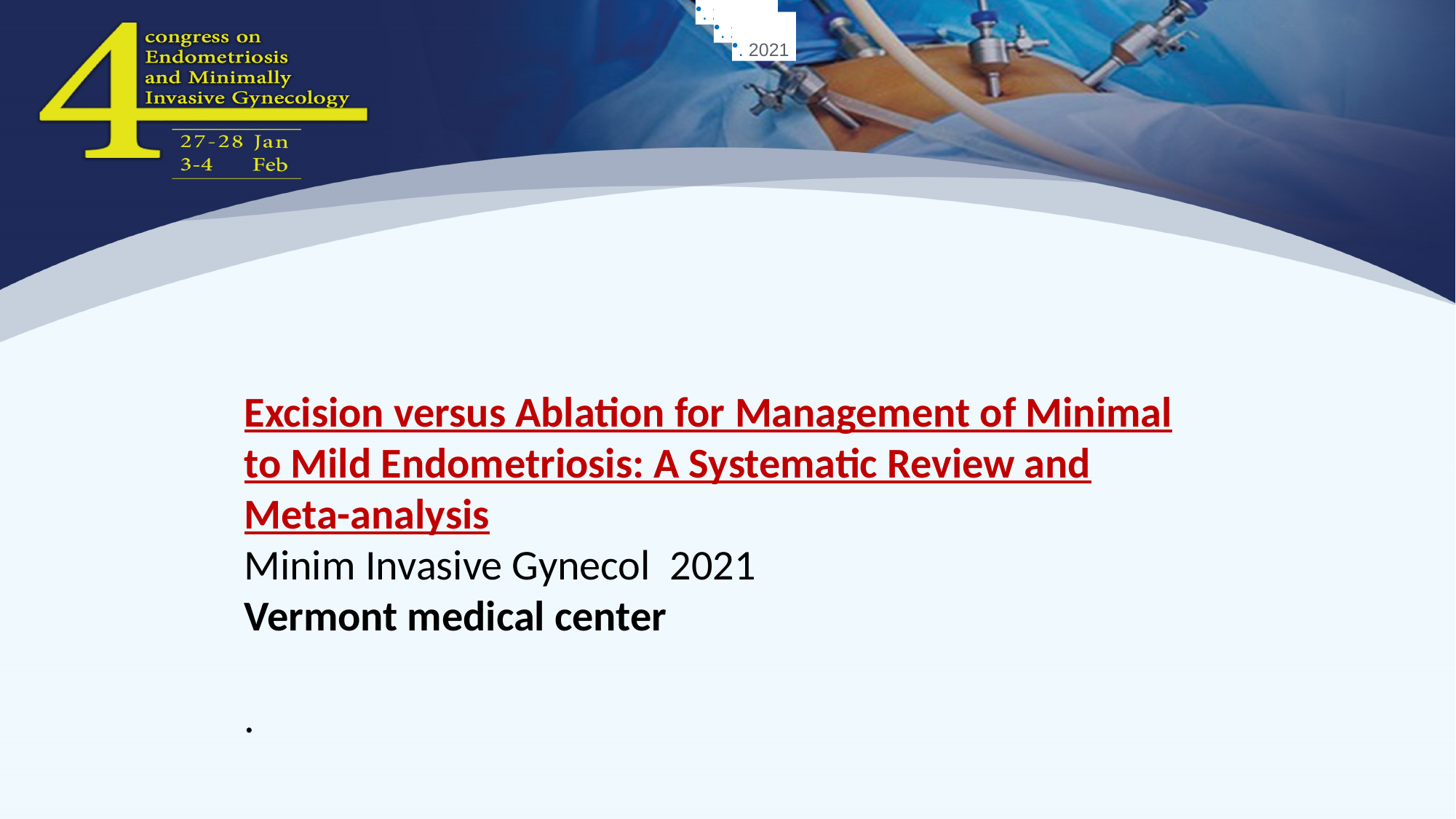

. 2021

. 2021

. 2021
Excision versus Ablation for Management of Minimal to Mild Endometriosis: A Systematic Review and Meta-analysis
Minim Invasive Gynecol  2021
Vermont medical center

.